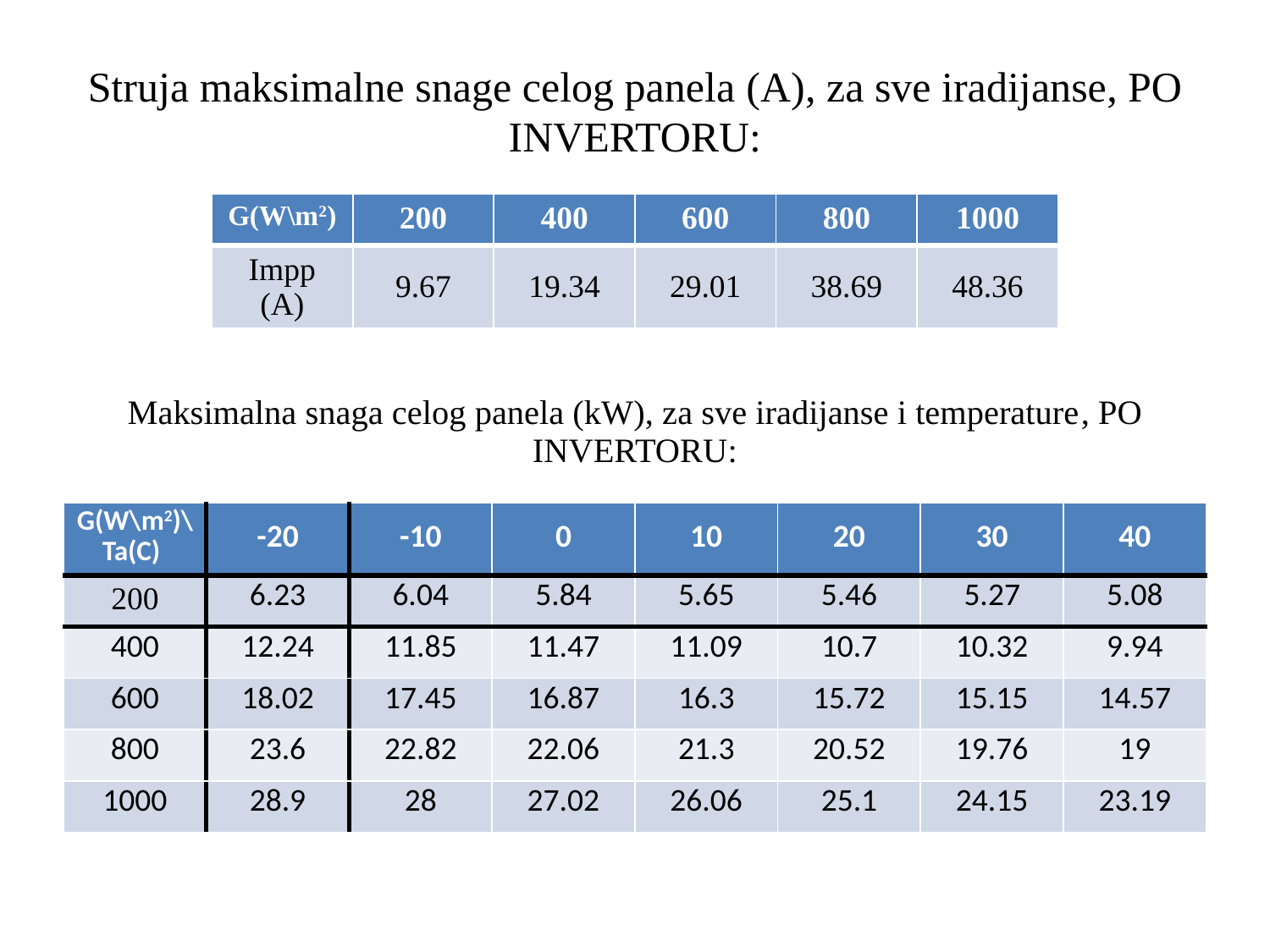

Struja maksimalne snage celog panela (A), za sve iradijanse, PO INVERTORU:
| G(W\m2) | 200 | 400 | 600 | 800 | 1000 |
| --- | --- | --- | --- | --- | --- |
| Impp (A) | 9.67 | 19.34 | 29.01 | 38.69 | 48.36 |
Maksimalna snaga celog panela (kW), za sve iradijanse i temperature, PO INVERTORU:
| G(W\m2)\Ta(C) | -20 | -10 | 0 | 10 | 20 | 30 | 40 |
| --- | --- | --- | --- | --- | --- | --- | --- |
| 200 | 6.23 | 6.04 | 5.84 | 5.65 | 5.46 | 5.27 | 5.08 |
| 400 | 12.24 | 11.85 | 11.47 | 11.09 | 10.7 | 10.32 | 9.94 |
| 600 | 18.02 | 17.45 | 16.87 | 16.3 | 15.72 | 15.15 | 14.57 |
| 800 | 23.6 | 22.82 | 22.06 | 21.3 | 20.52 | 19.76 | 19 |
| 1000 | 28.9 | 28 | 27.02 | 26.06 | 25.1 | 24.15 | 23.19 |